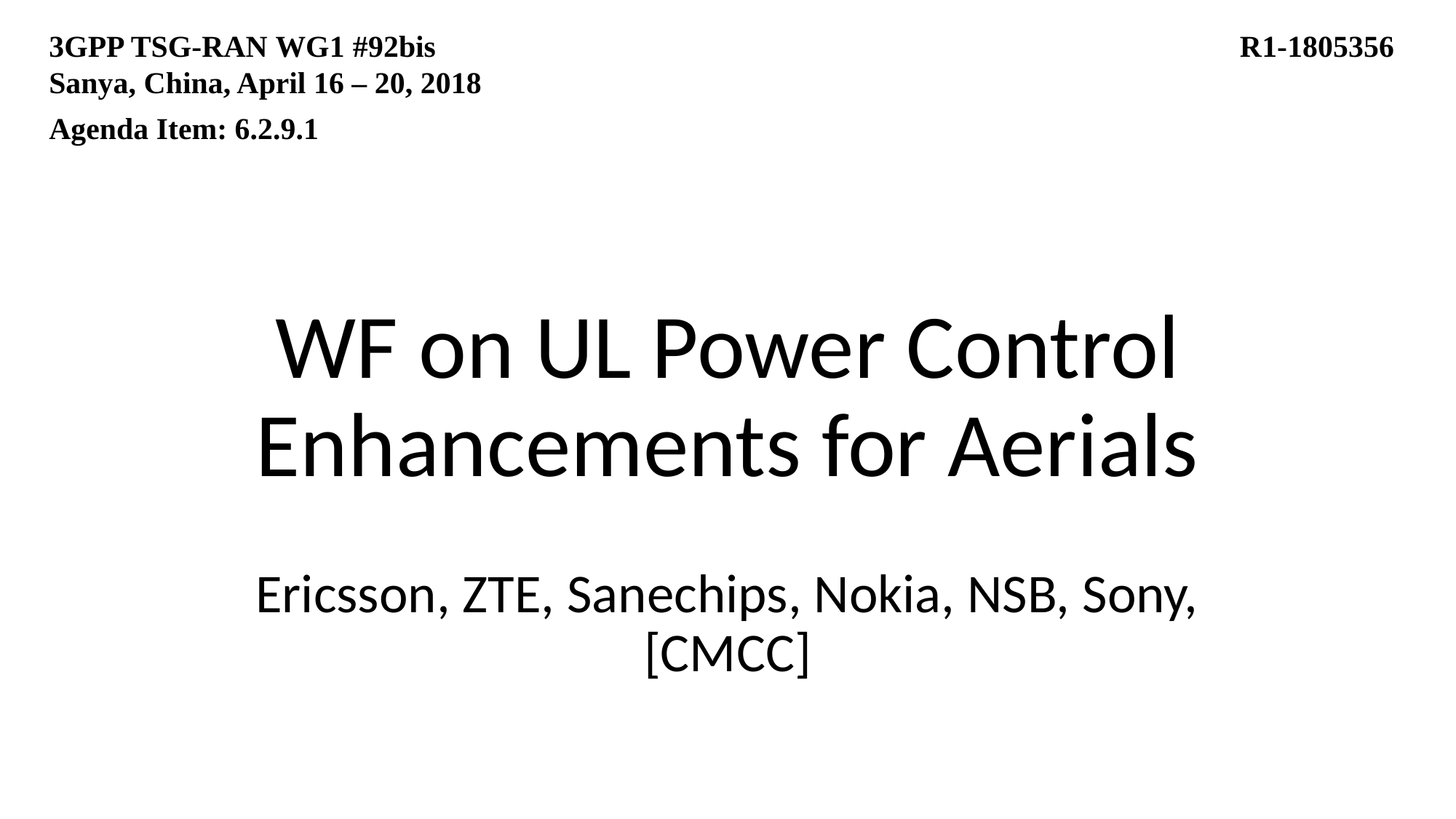

3GPP TSG-RAN WG1 #92bis					            R1-1805356 Sanya, China, April 16 – 20, 2018
Agenda Item: 6.2.9.1
# WF on UL Power Control Enhancements for Aerials
Ericsson, ZTE, Sanechips, Nokia, NSB, Sony, [CMCC]